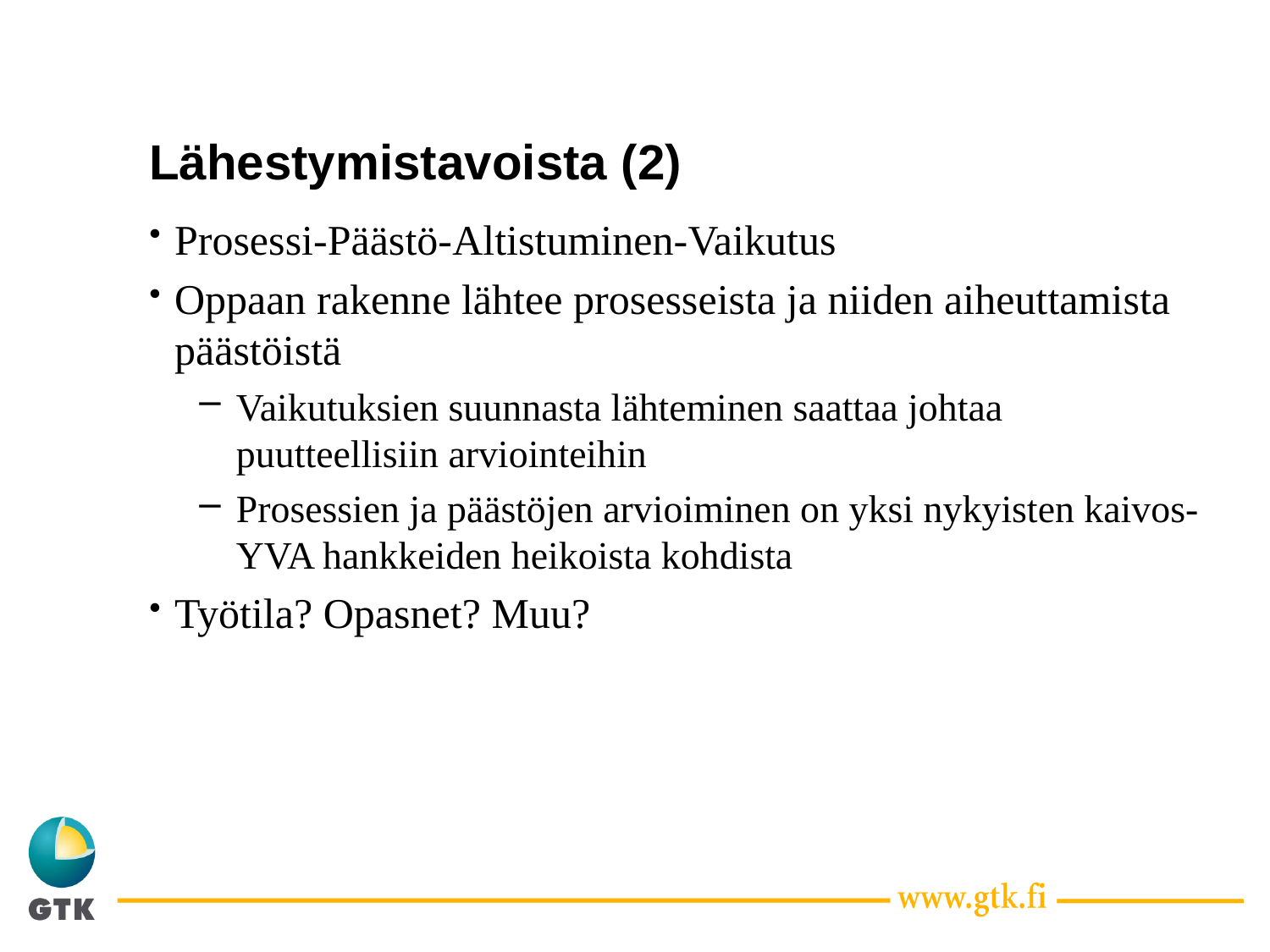

# Lähestymistavoista (2)
Prosessi-Päästö-Altistuminen-Vaikutus
Oppaan rakenne lähtee prosesseista ja niiden aiheuttamista päästöistä
Vaikutuksien suunnasta lähteminen saattaa johtaa puutteellisiin arviointeihin
Prosessien ja päästöjen arvioiminen on yksi nykyisten kaivos-YVA hankkeiden heikoista kohdista
Työtila? Opasnet? Muu?